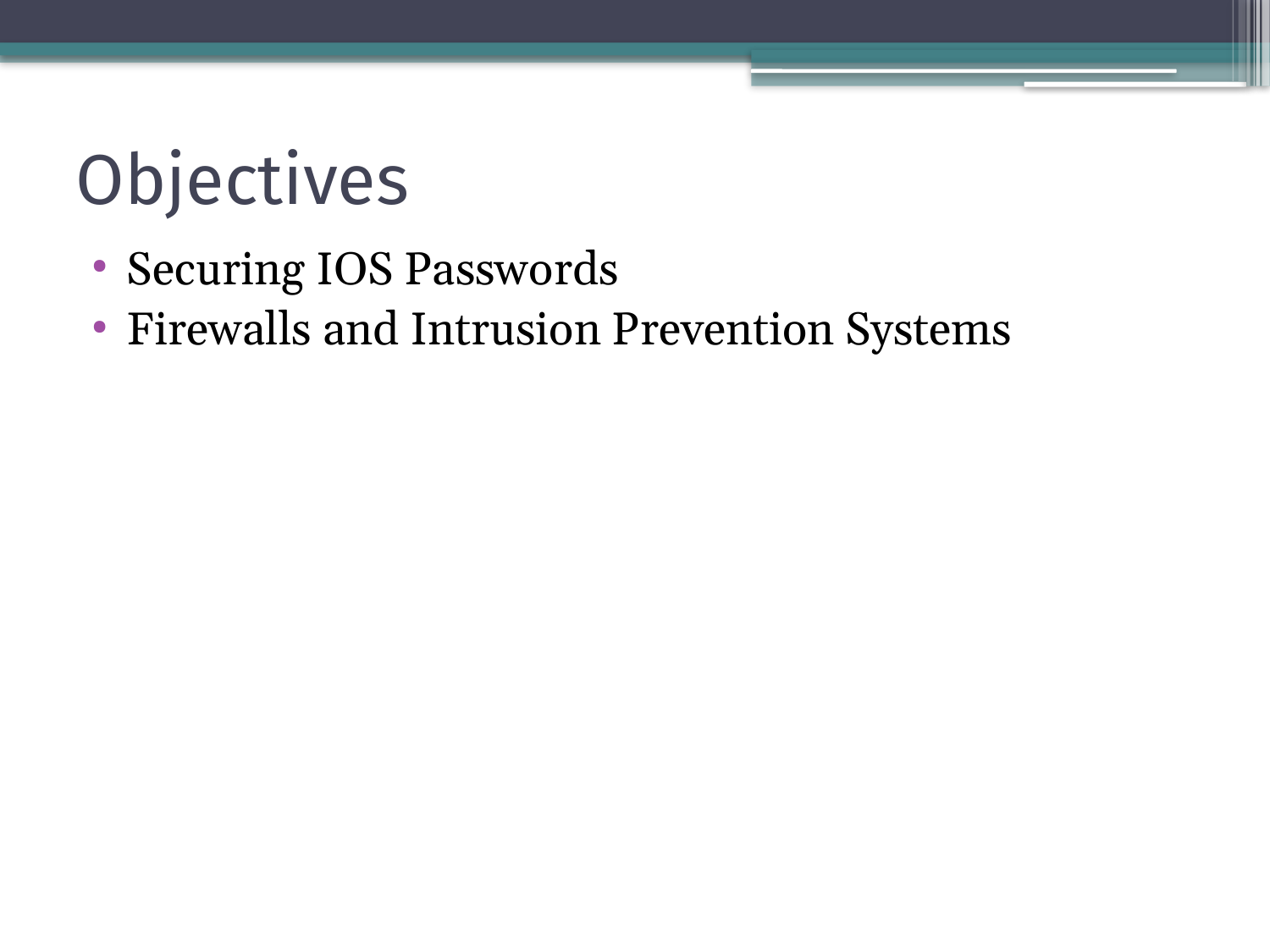

# Objectives
Securing IOS Passwords
Firewalls and Intrusion Prevention Systems